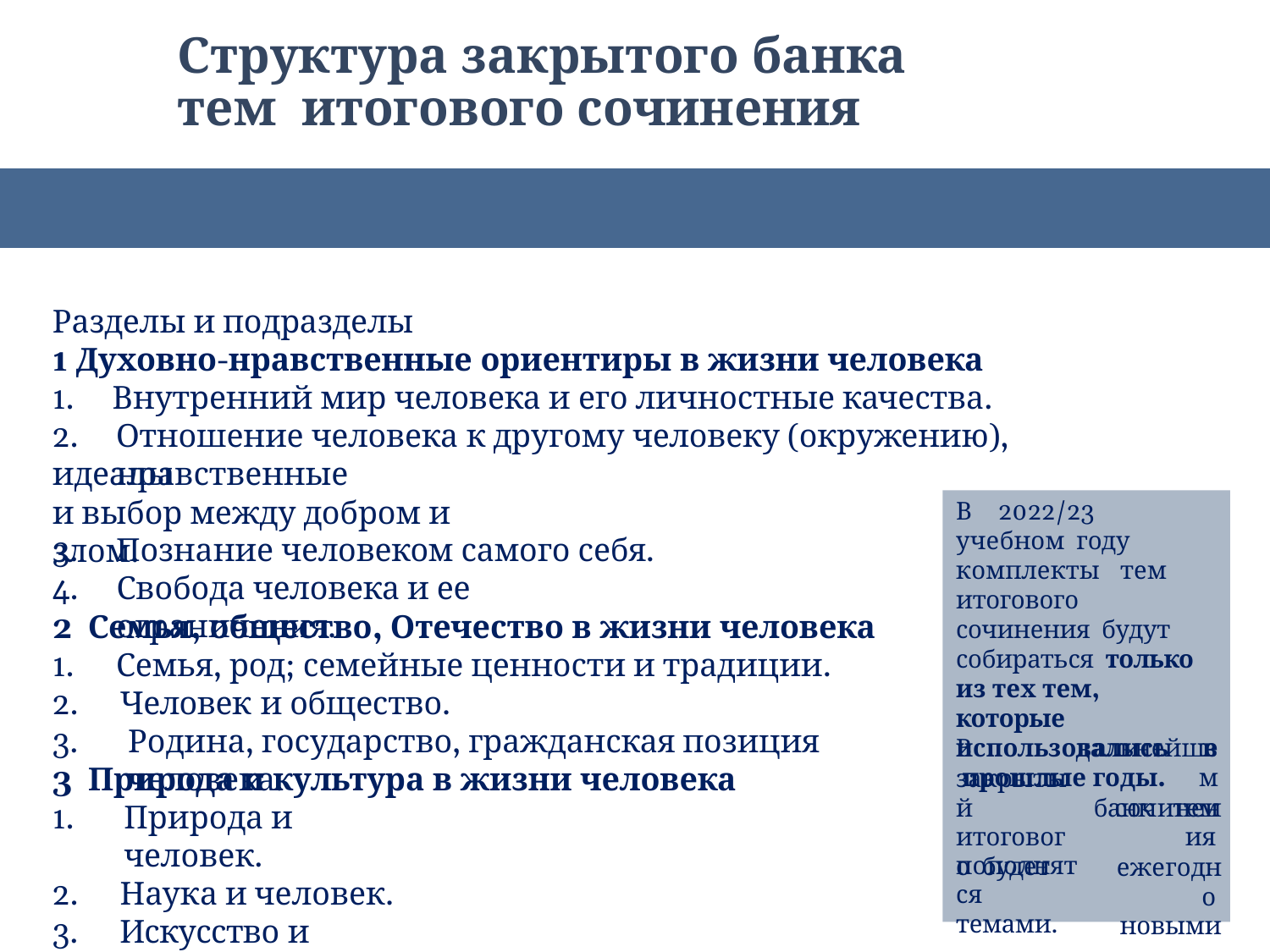

# Структура закрытого банка тем  итогового сочинения

Разделы и подразделы
1 Духовно-нравственные ориентиры в жизни человека
Внутренний мир человека и его личностные качества.
Отношение человека к другому человеку (окружению), нравственные
идеалы
и выбор между добром и злом.

В	2022/23		учебном  году	комплекты	тем  итогового		сочинения  будут		собираться  только из тех тем,  которые
использовались	в  прошлые годы.
Познание человеком самого себя.
Свобода человека и ее ограничения.
2 Семья, общество, Отечество в жизни человека
Семья, род; семейные ценности и традиции.
Человек и общество.
Родина, государство, гражданская позиция человека.
В
закрытый  итогового  будет
дальнейшем
банк	тем
3 Природа и культура в жизни человека
сочинения  ежегодно  новыми
Природа и человек.
Наука и человек.
Искусство и человек.
пополнятся  темами.